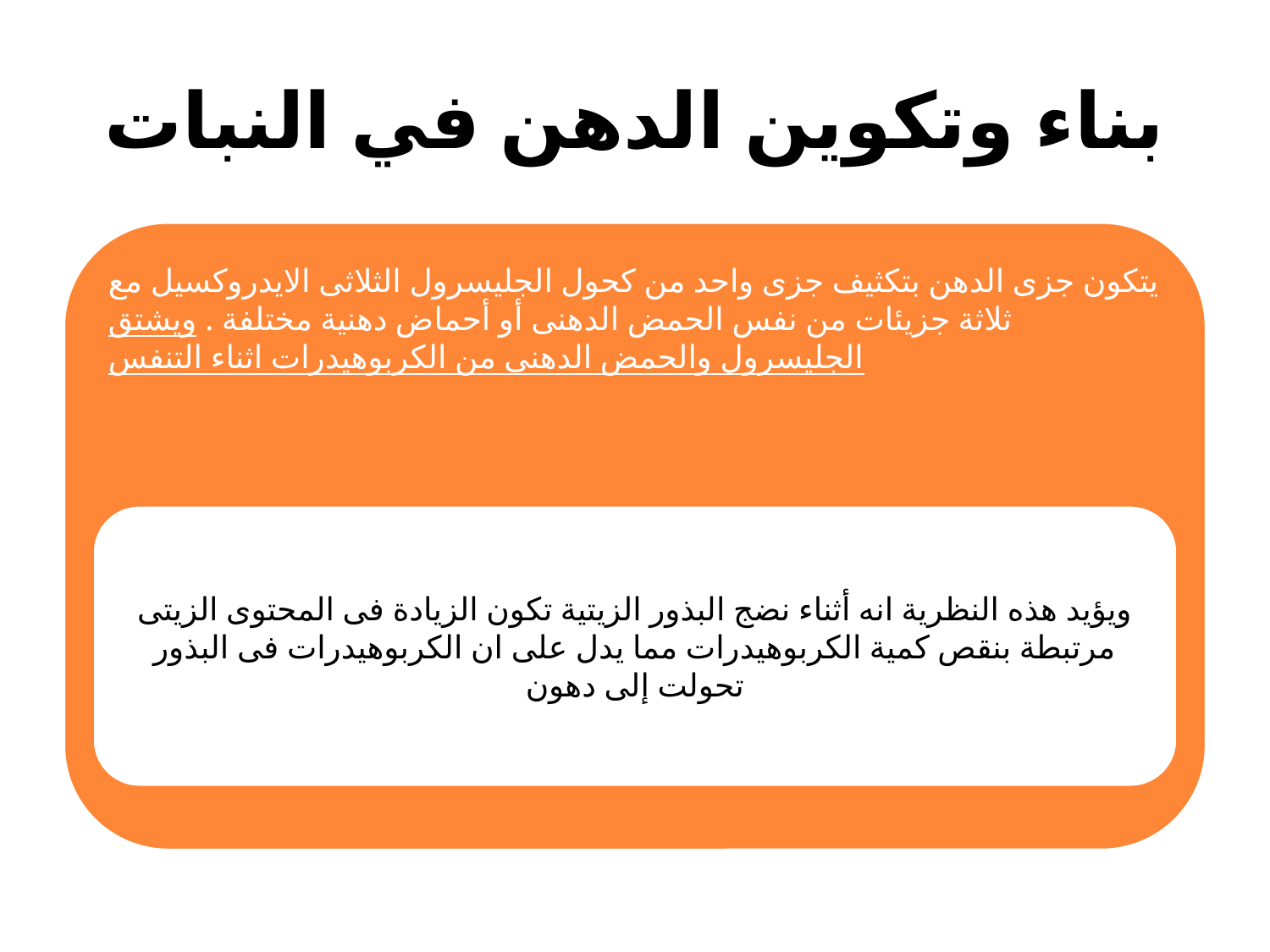

# بناء وتكوين الدهن في النبات
ويؤيد هذه النظرية انه أثناء نضج البذور الزيتية تكون الزيادة فى المحتوى الزيتى مرتبطة بنقص كمية الكربوهيدرات مما يدل على ان الكربوهيدرات فى البذور تحولت إلى دهون